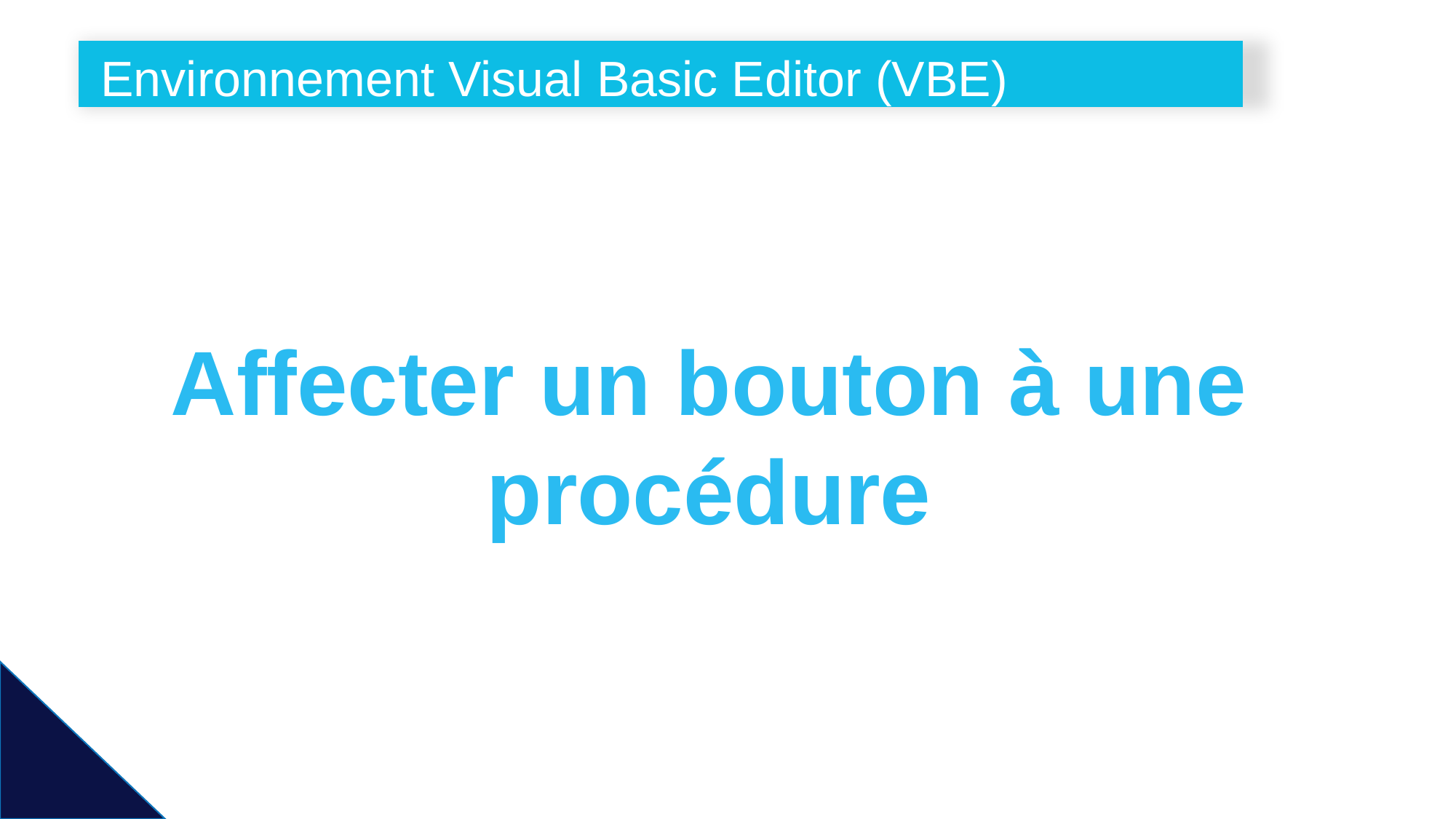

# Environnement Visual Basic Editor (VBE)
Affecter un bouton à une procédure